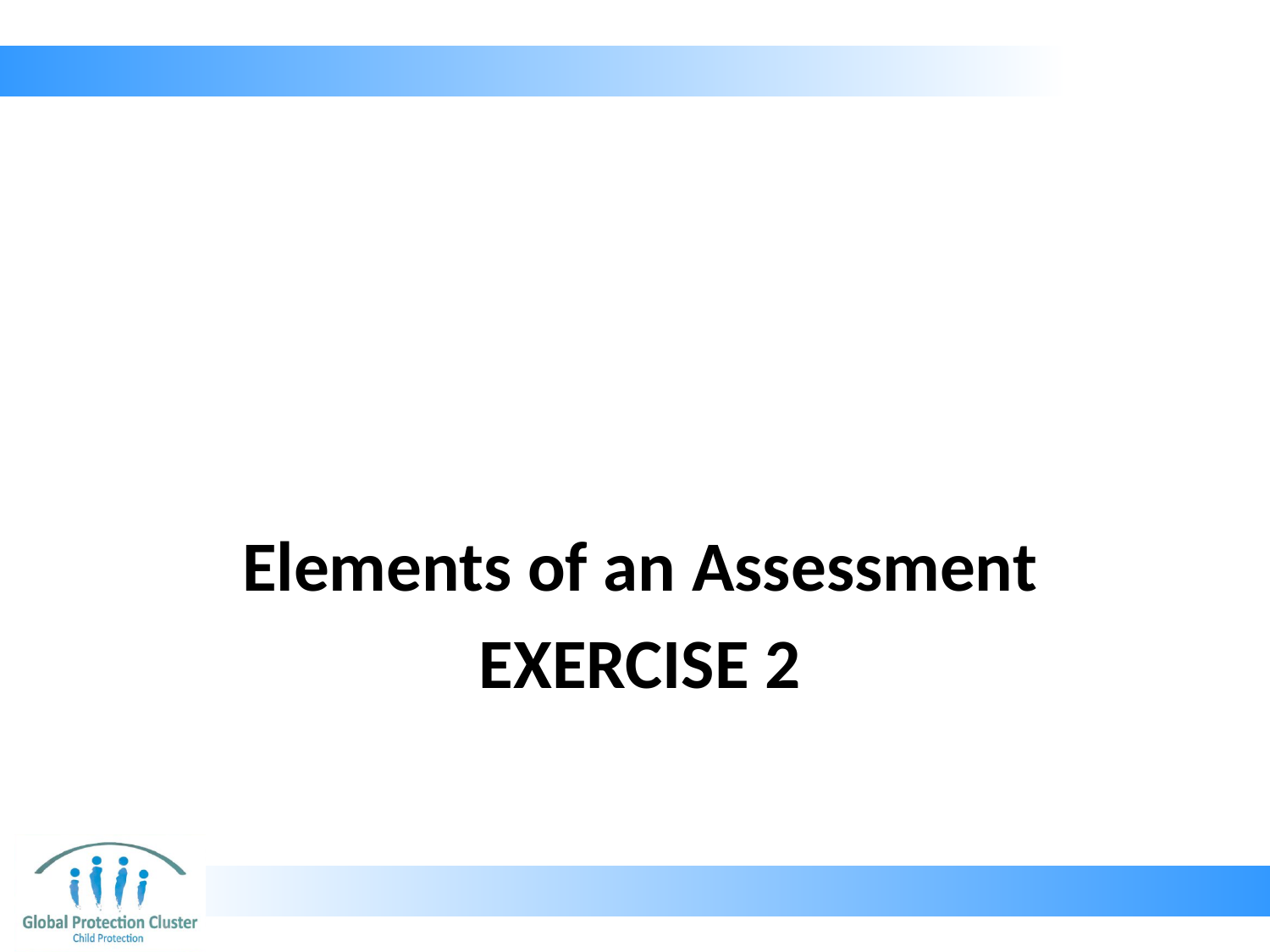

Elements of an Assessment
# EXERCISE 2